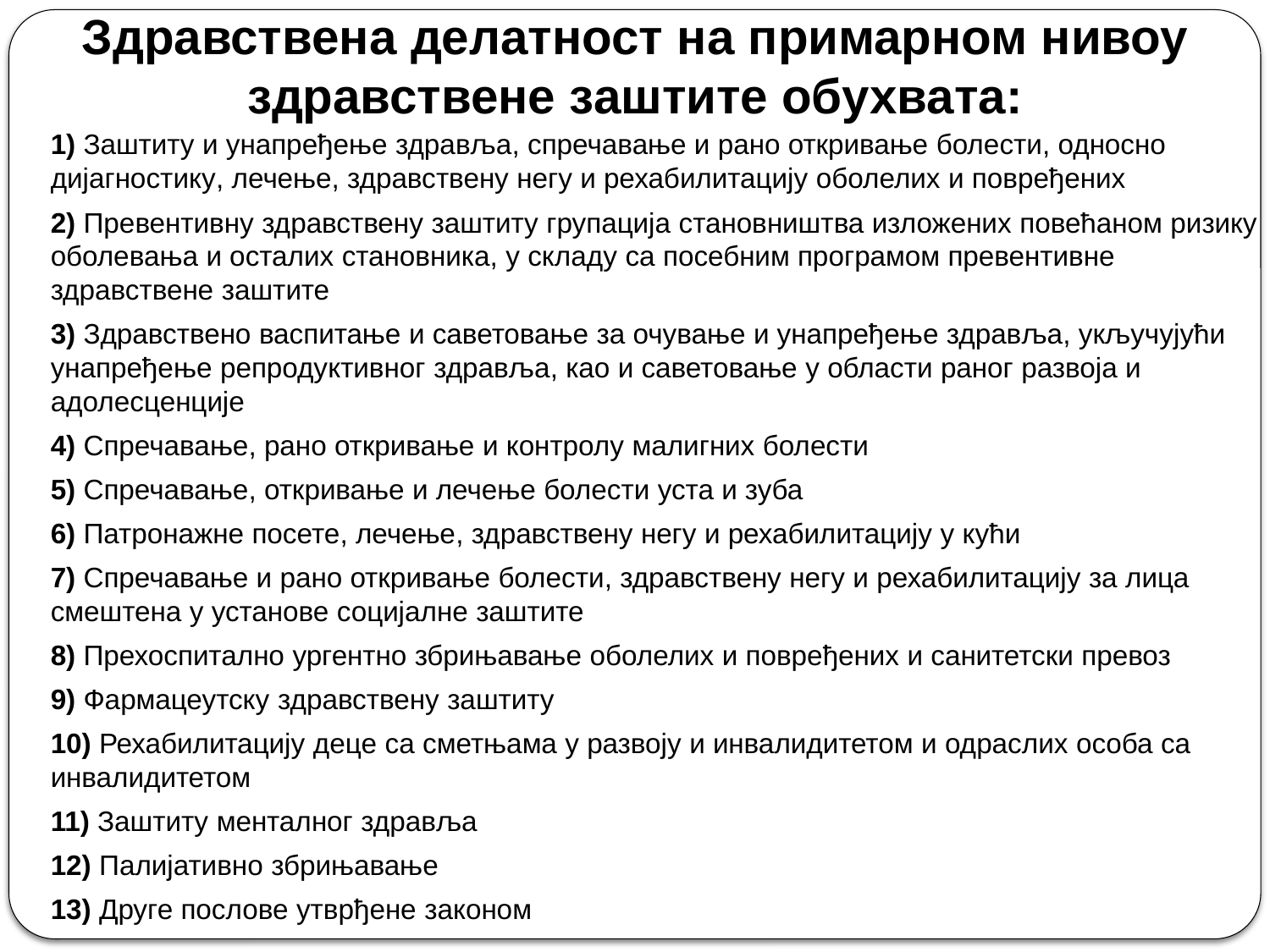

# Здравствена делатност на примарном нивоу здравствене заштите обухвата:
	1) Заштиту и унапређење здравља, спречавање и рано откривање болести, односно дијагностику, лечење, здравствену негу и рехабилитацију оболелих и повређених
	2) Превентивну здравствену заштиту групација становништва изложених повећаном ризику оболевања и осталих становника, у складу са посебним програмом превентивне здравствене заштите
	3) Здравствено васпитање и саветовање за очување и унапређење здравља, укључујући унапређење репродуктивног здравља, као и саветовање у области раног развоја и адолесценције
	4) Спречавање, рано откривање и контролу малигних болести
	5) Спречавање, откривање и лечење болести уста и зуба
	6) Патронажне посете, лечење, здравствену негу и рехабилитацију у кући
	7) Спречавање и рано откривање болести, здравствену негу и рехабилитацију за лица смештена у установе социјалне заштите
	8) Прехоспитално ургентно збрињавање оболелих и повређених и санитетски превоз
	9) Фармацеутску здравствену заштиту
	10) Рехабилитацију деце са сметњама у развоју и инвалидитетом и одраслих особа са инвалидитетом
	11) Заштиту менталног здравља
	12) Палијативно збрињавањe
	13) Друге послове утврђене законом